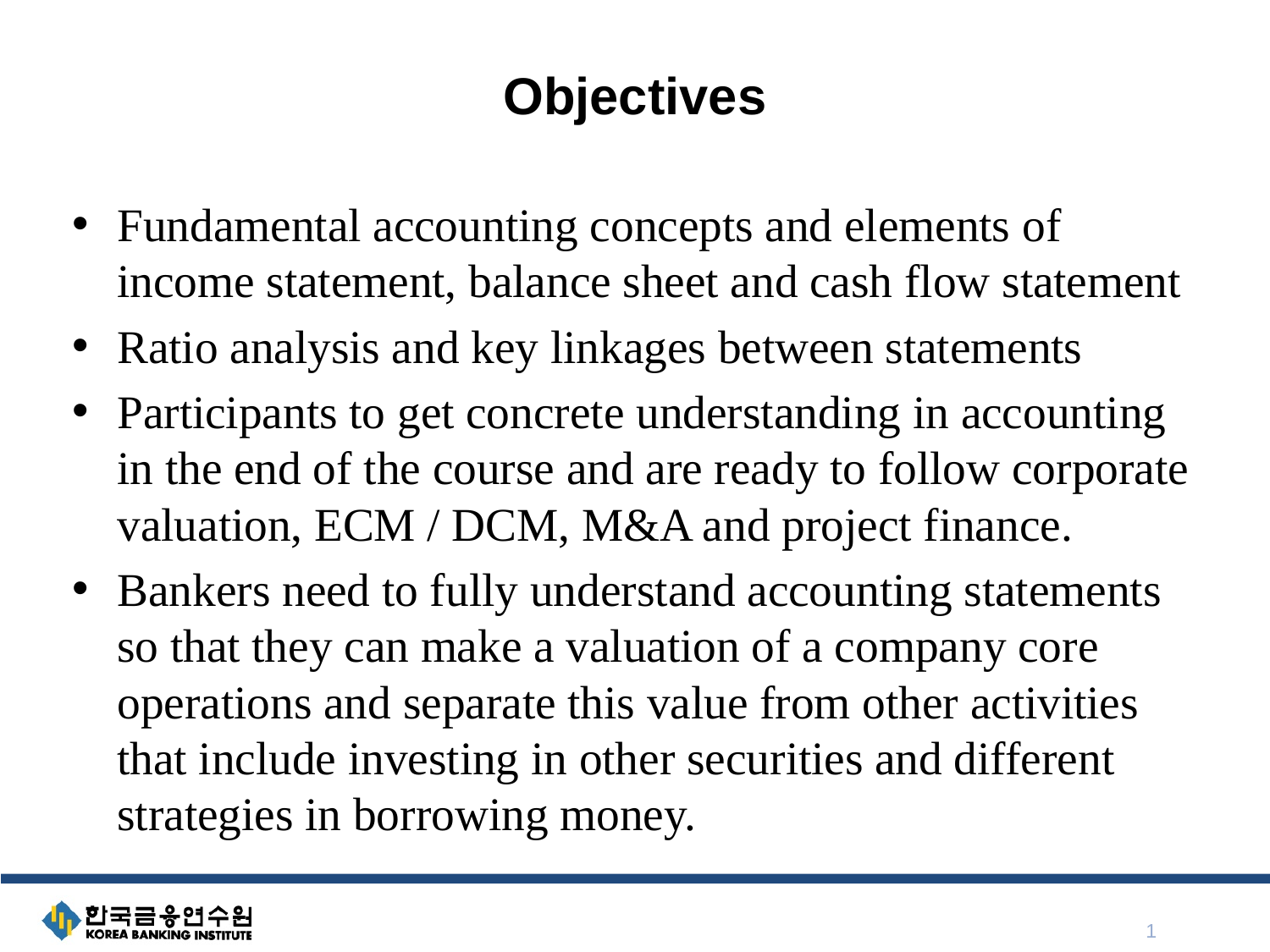

# Objectives
Fundamental accounting concepts and elements of income statement, balance sheet and cash flow statement
Ratio analysis and key linkages between statements
Participants to get concrete understanding in accounting in the end of the course and are ready to follow corporate valuation, ECM / DCM, M&A and project finance.
Bankers need to fully understand accounting statements so that they can make a valuation of a company core operations and separate this value from other activities that include investing in other securities and different strategies in borrowing money.

1